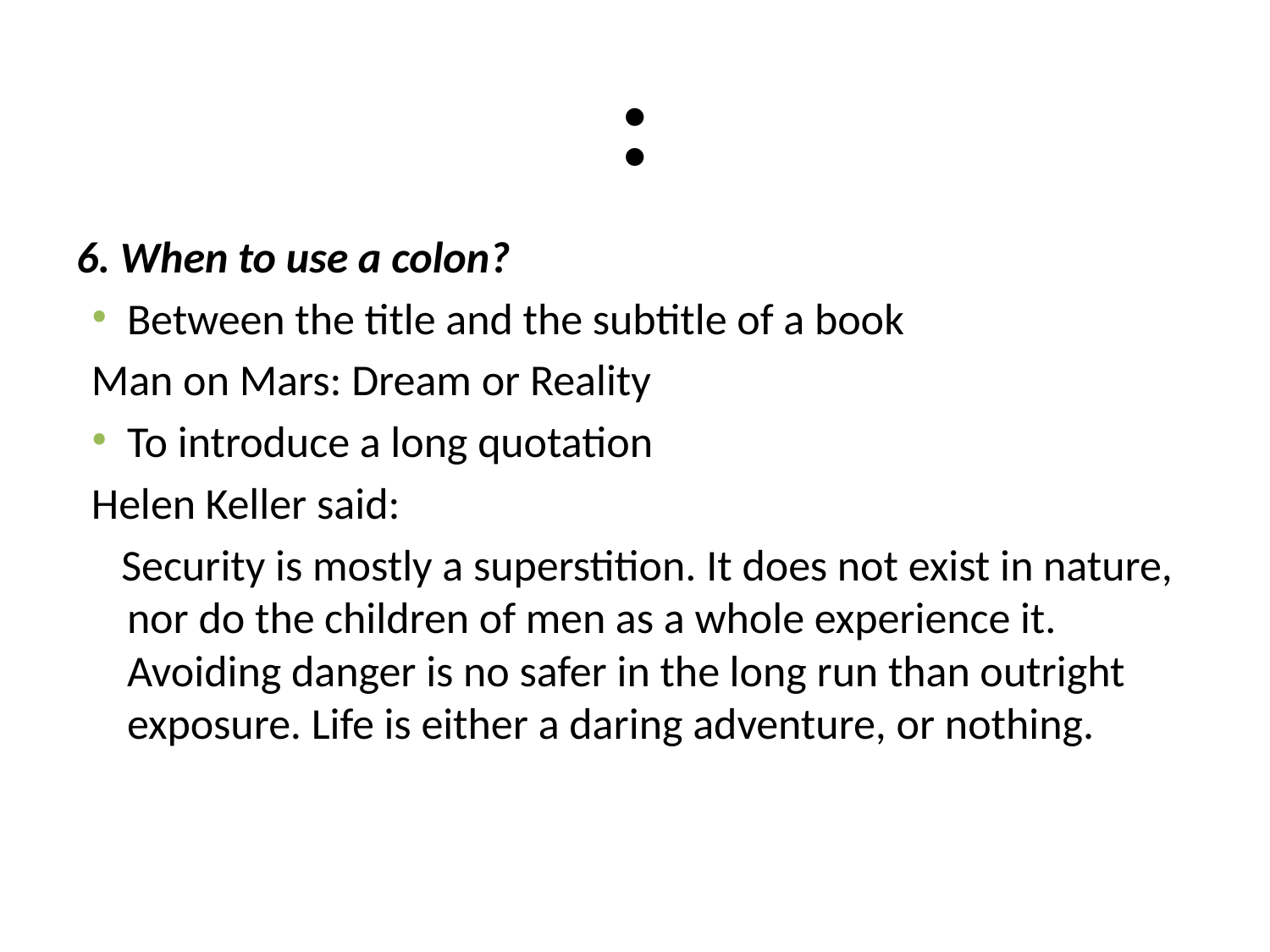

# :
6. When to use a colon?
Between the title and the subtitle of a book
Man on Mars: Dream or Reality
To introduce a long quotation
Helen Keller said:
   Security is mostly a superstition. It does not exist in nature, nor do the children of men as a whole experience it. Avoiding danger is no safer in the long run than outright exposure. Life is either a daring adventure, or nothing.